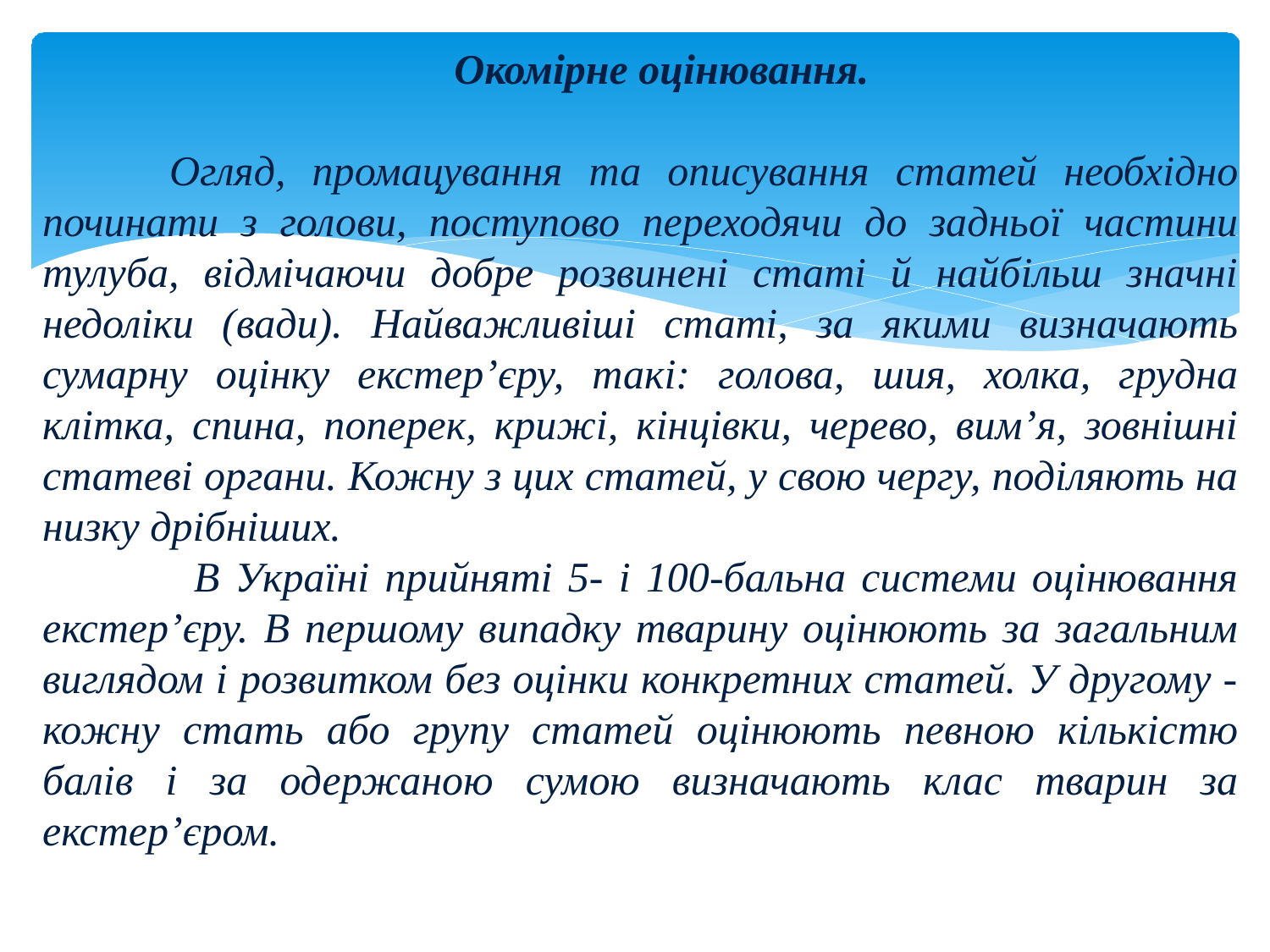

Окомірне оцінювання.

	Огляд, промацування та описування статей необхідно починати з голови, поступово переходячи до задньої частини тулуба, відмічаючи добре розвинені статі й найбільш значні недоліки (вади). Найважливіші статі, за якими визначають сумарну оцінку екстер’єру, такі: голова, шия, холка, грудна клітка, спина, поперек, крижі, кінцівки, черево, вим’я, зовнішні статеві органи. Кожну з цих статей, у свою чергу, поділяють на низку дрібніших.
     	В Україні прийняті 5- і 100-бальна системи оцінювання екстер’єру. В першому випадку тварину оцінюють за загальним виглядом і розвитком без оцінки конкретних статей. У другому - кожну стать або групу статей оцінюють певною кількістю балів і за одержаною сумою визначають клас тварин за екстер’єром.